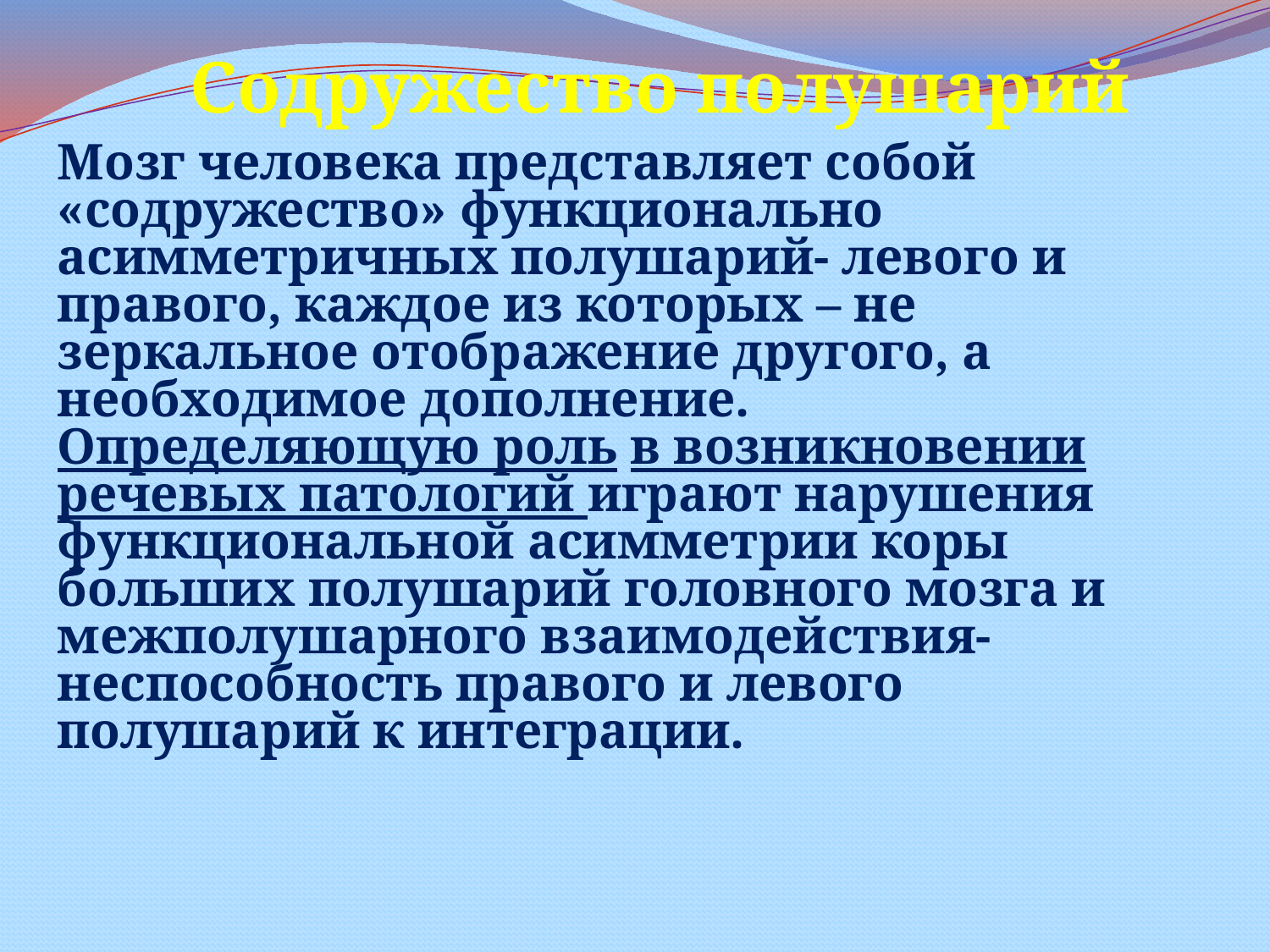

Содружество полушарий
Мозг человека представляет собой «содружество» функционально  асимметричных полушарий- левого и правого, каждое из которых – не зеркальное отображение другого, а необходимое дополнение.
Определяющую роль в возникновении речевых патологий играют нарушения функциональной асимметрии коры больших полушарий головного мозга и межполушарного взаимодействия- неспособность правого и левого полушарий к интеграции.